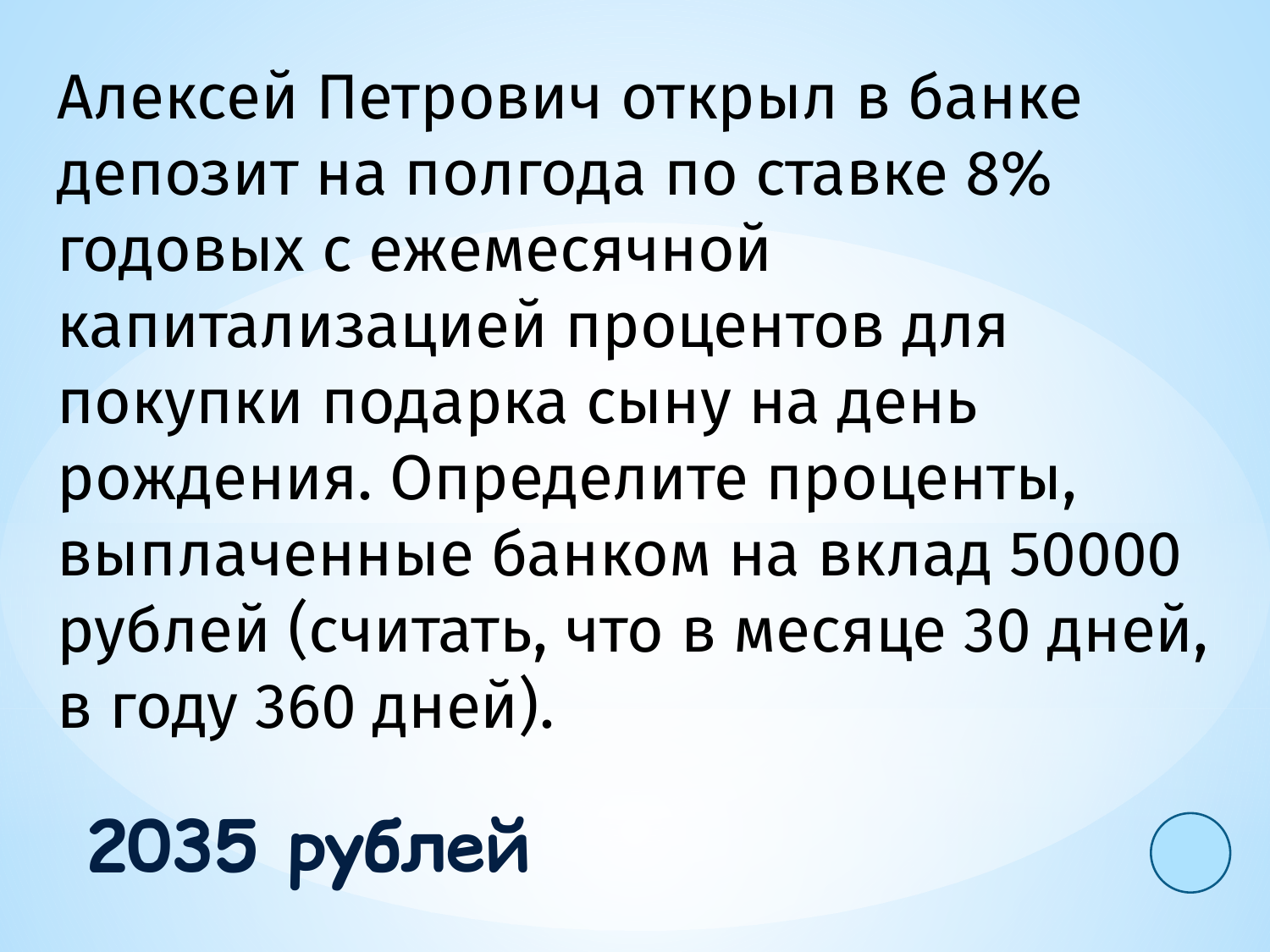

Алексей Петрович открыл в банке депозит на полгода по ставке 8% годовых с ежемесячной капитализацией процентов для покупки подарка сыну на день рождения. Определите проценты, выплаченные банком на вклад 50000 рублей (считать, что в месяце 30 дней, в году 360 дней).
2035 рублей